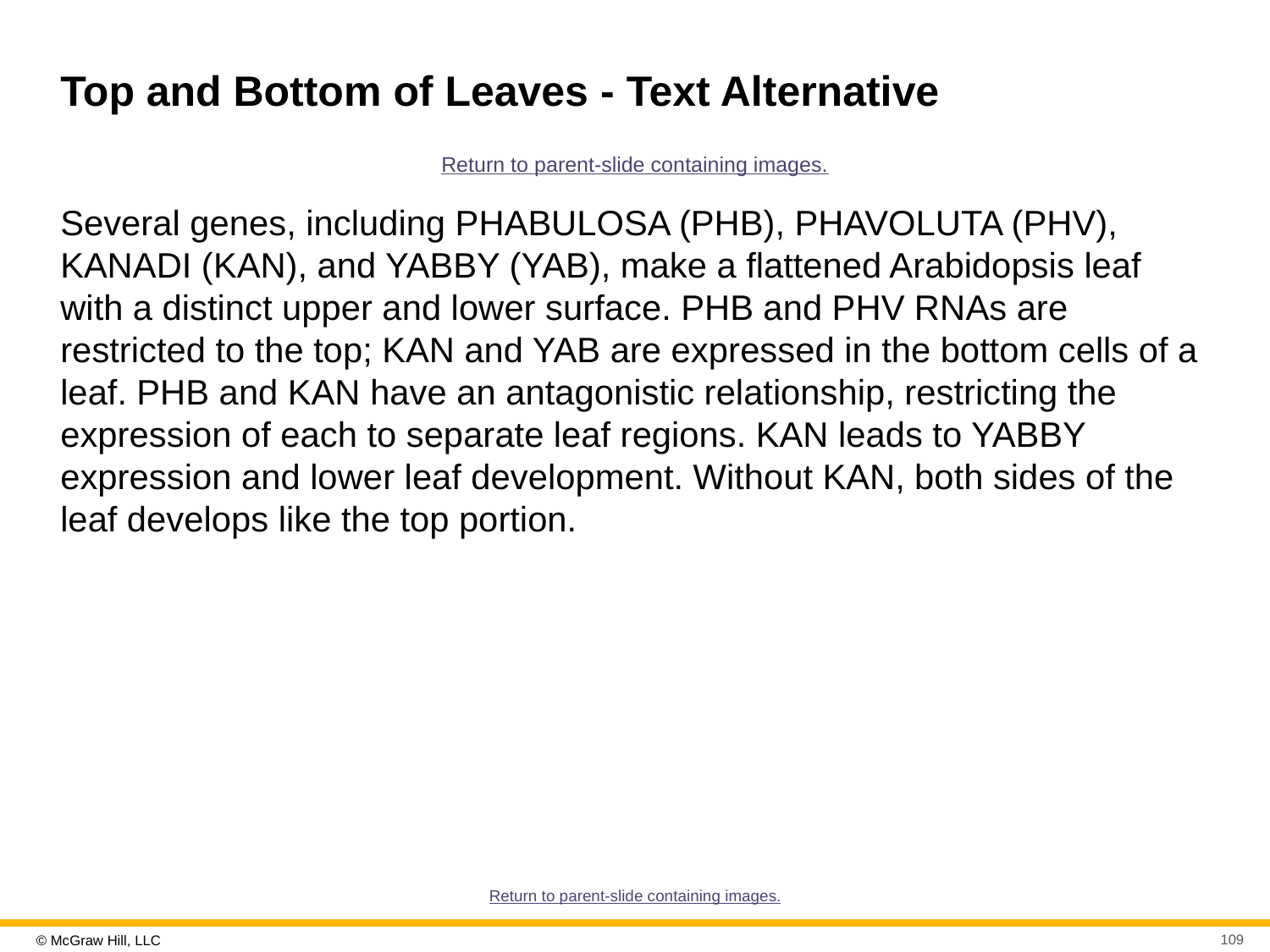

# Top and Bottom of Leaves - Text Alternative
Return to parent-slide containing images.
Several genes, including PHABULOSA (PHB), PHAVOLUTA (PHV), KANADI (KAN), and YABBY (YAB), make a flattened Arabidopsis leaf with a distinct upper and lower surface. PHB and PHV RNAs are restricted to the top; KAN and YAB are expressed in the bottom cells of a leaf. PHB and KAN have an antagonistic relationship, restricting the expression of each to separate leaf regions. KAN leads to YABBY expression and lower leaf development. Without KAN, both sides of the leaf develops like the top portion.
Return to parent-slide containing images.
109